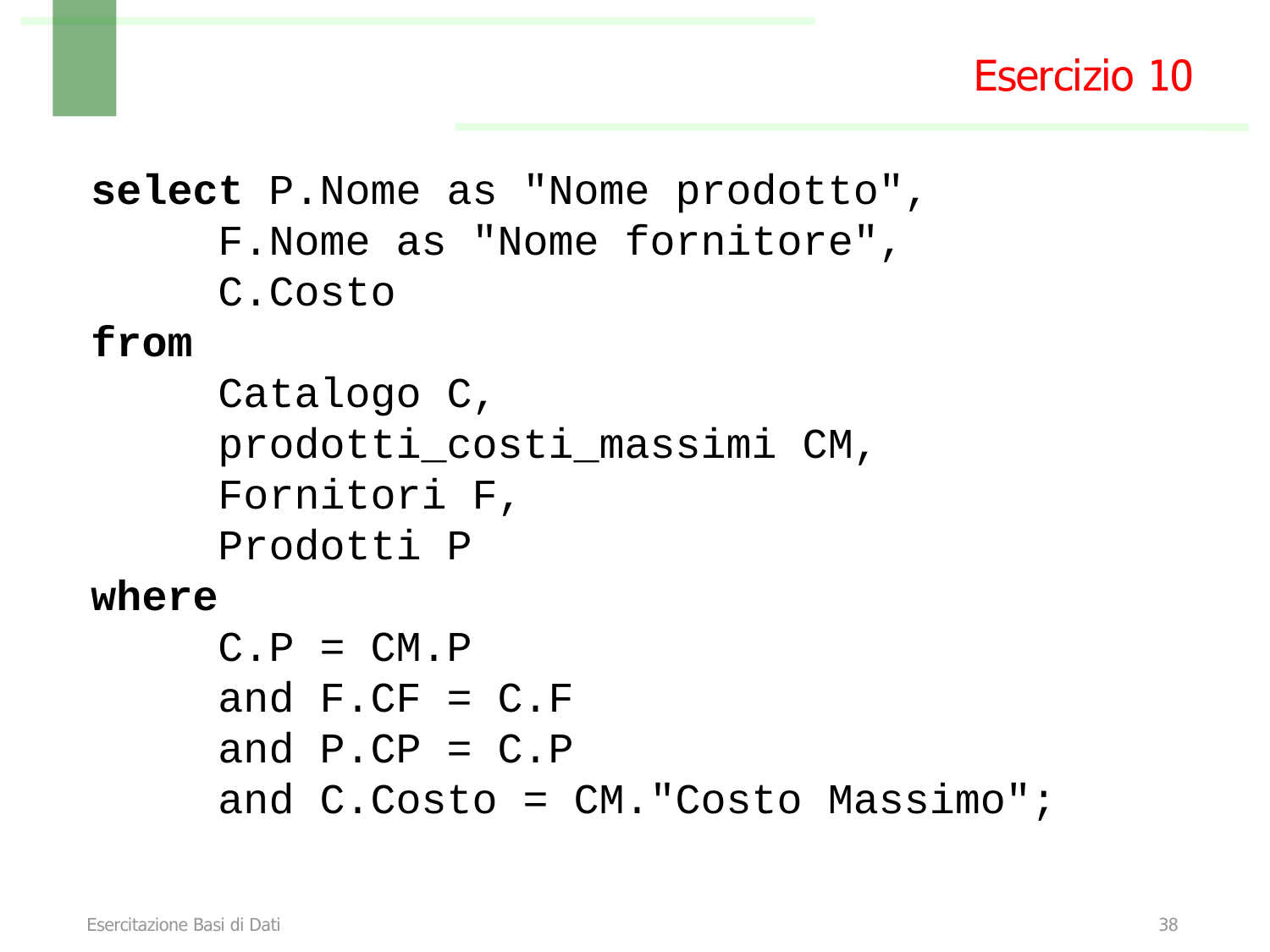

Esercizio 10
select P.Nome as "Nome prodotto",
	F.Nome as "Nome fornitore",
	C.Costo
from
	Catalogo C,
	prodotti_costi_massimi CM,
	Fornitori F,
	Prodotti P
where
	C.P = CM.P
	and F.CF = C.F
	and P.CP = C.P
	and C.Costo = CM."Costo Massimo";